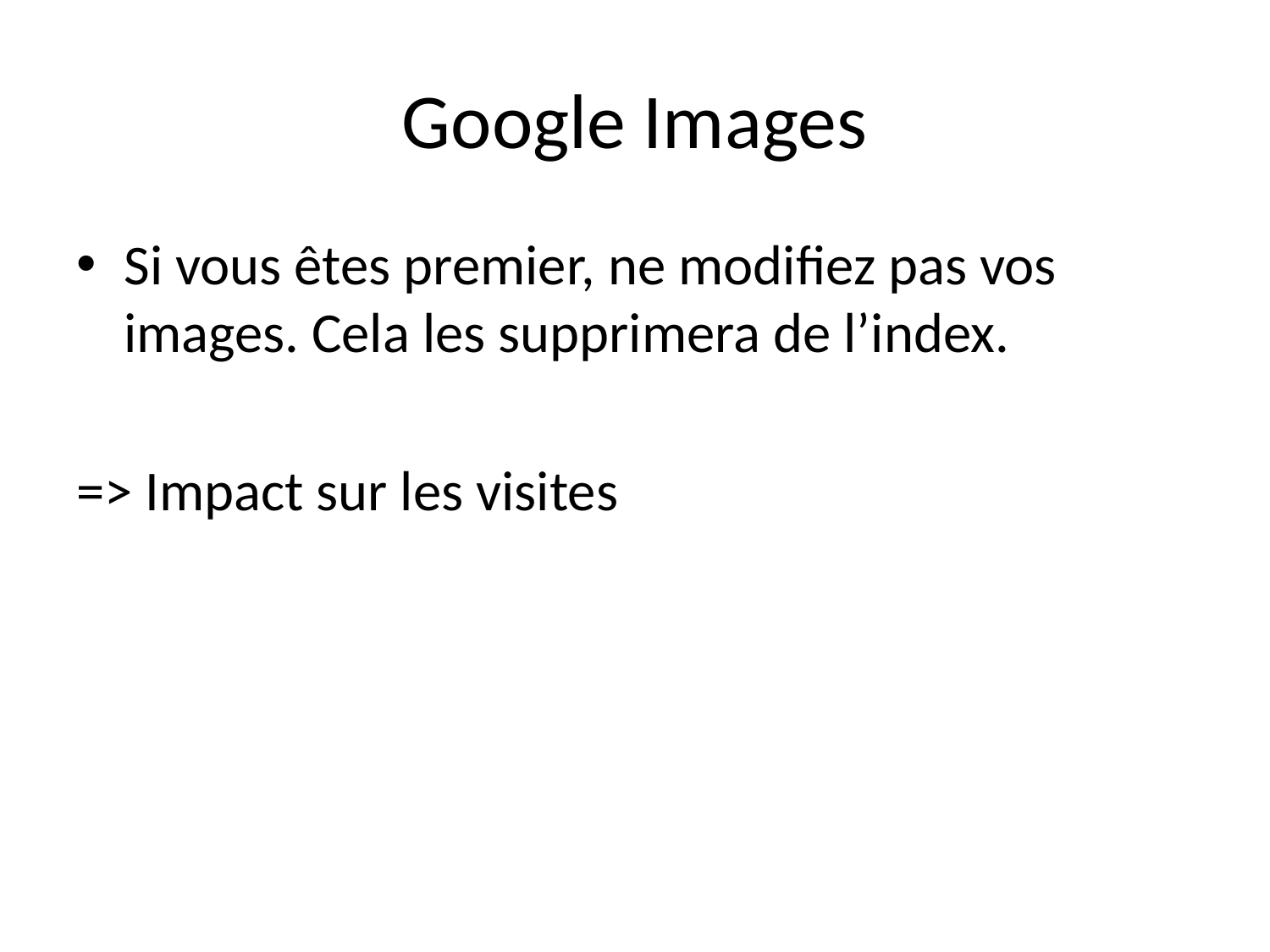

# Google Images
Si vous êtes premier, ne modifiez pas vos images. Cela les supprimera de l’index.

=> Impact sur les visites